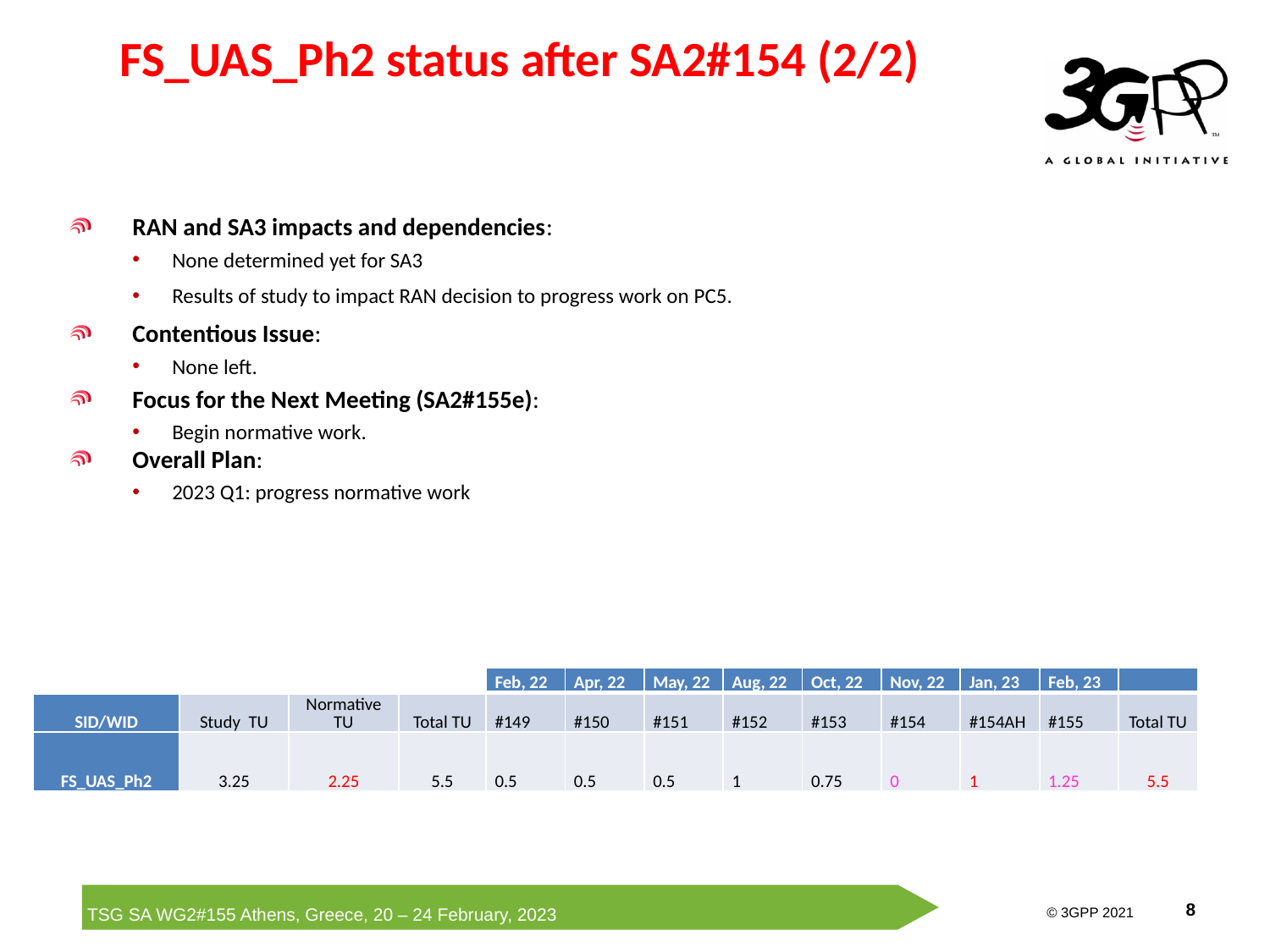

# FS_UAS_Ph2 status after SA2#154 (2/2)
RAN and SA3 impacts and dependencies:
None determined yet for SA3
Results of study to impact RAN decision to progress work on PC5.
Contentious Issue:
None left.
Focus for the Next Meeting (SA2#155e):
Begin normative work.
Overall Plan:
2023 Q1: progress normative work

|  |  |  |  | Feb, 22 | Apr, 22 | May, 22 | Aug, 22 | Oct, 22 | Nov, 22 | Jan, 23 | Feb, 23 |  |
| --- | --- | --- | --- | --- | --- | --- | --- | --- | --- | --- | --- | --- |
| SID/WID | Study  TU | Normative TU | Total TU | #149 | #150 | #151 | #152 | #153 | #154 | #154AH | #155 | Total TU |
| FS\_UAS\_Ph2 | 3.25 | 2.25 | 5.5 | 0.5 | 0.5 | 0.5 | 1 | 0.75 | 0 | 1 | 1.25 | 5.5 |